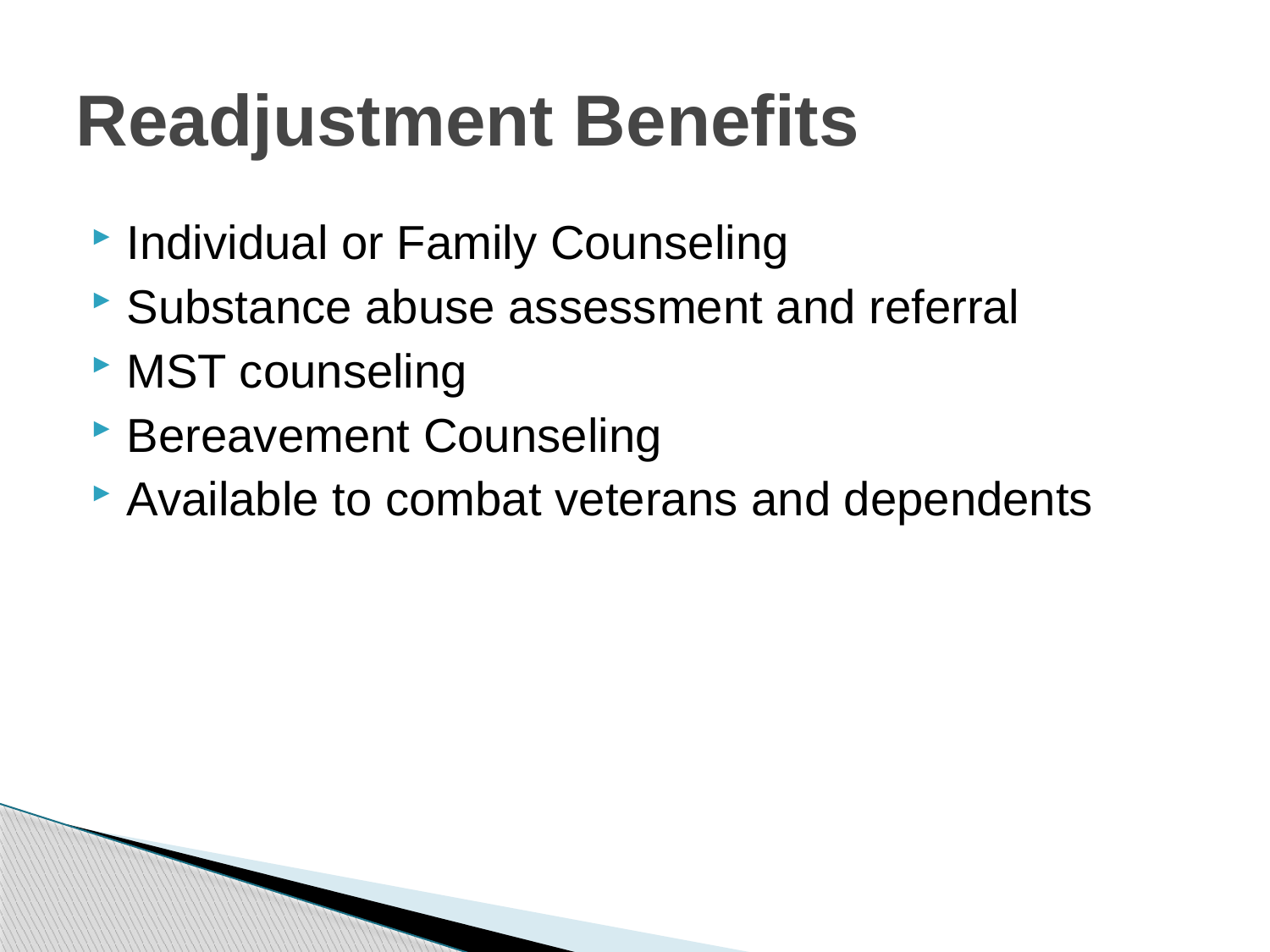

# Readjustment Benefits
Individual or Family Counseling
Substance abuse assessment and referral
MST counseling
Bereavement Counseling
Available to combat veterans and dependents